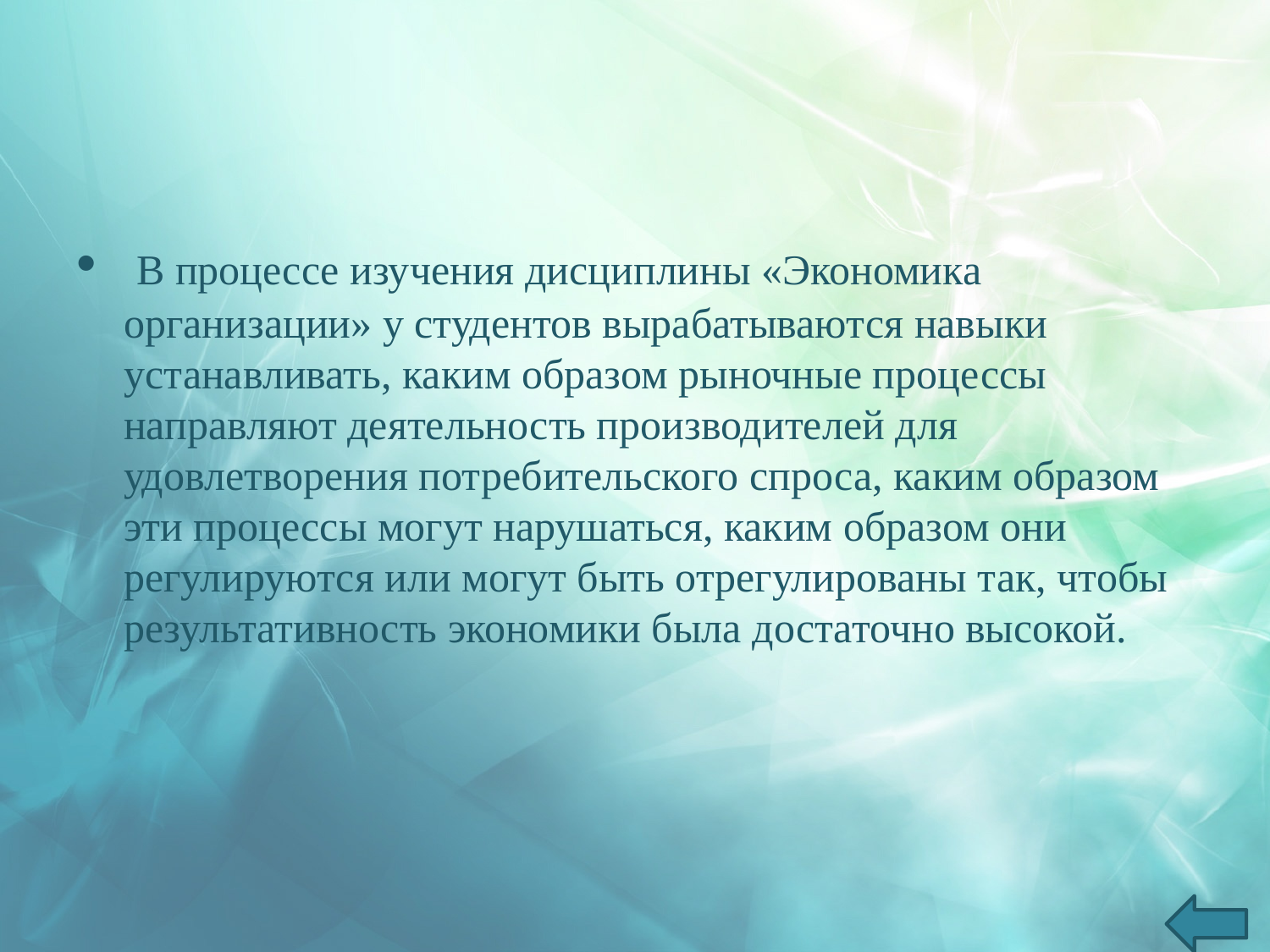

В процессе изучения дисциплины «Экономика организации» у студентов вырабатываются навыки устанавливать, каким образом рыночные процессы направляют деятельность производителей для удовлетворения потребительского спроса, каким образом эти процессы могут нарушаться, каким образом они регулируются или могут быть отрегулированы так, чтобы результативность экономики была достаточно высокой.